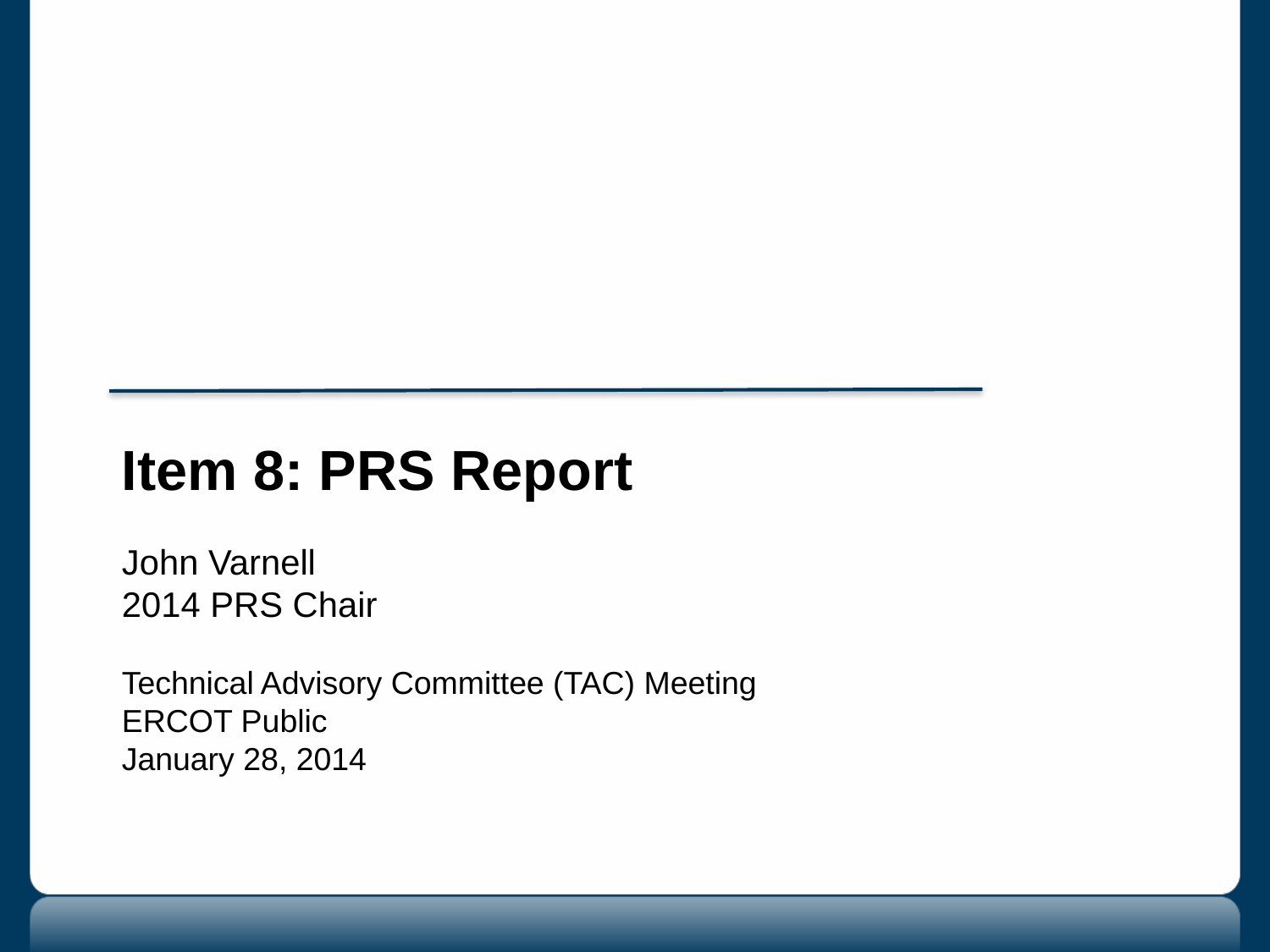

Item 8: PRS Report

John Varnell
2014 PRS Chair

Technical Advisory Committee (TAC) Meeting
ERCOT Public
January 28, 2014